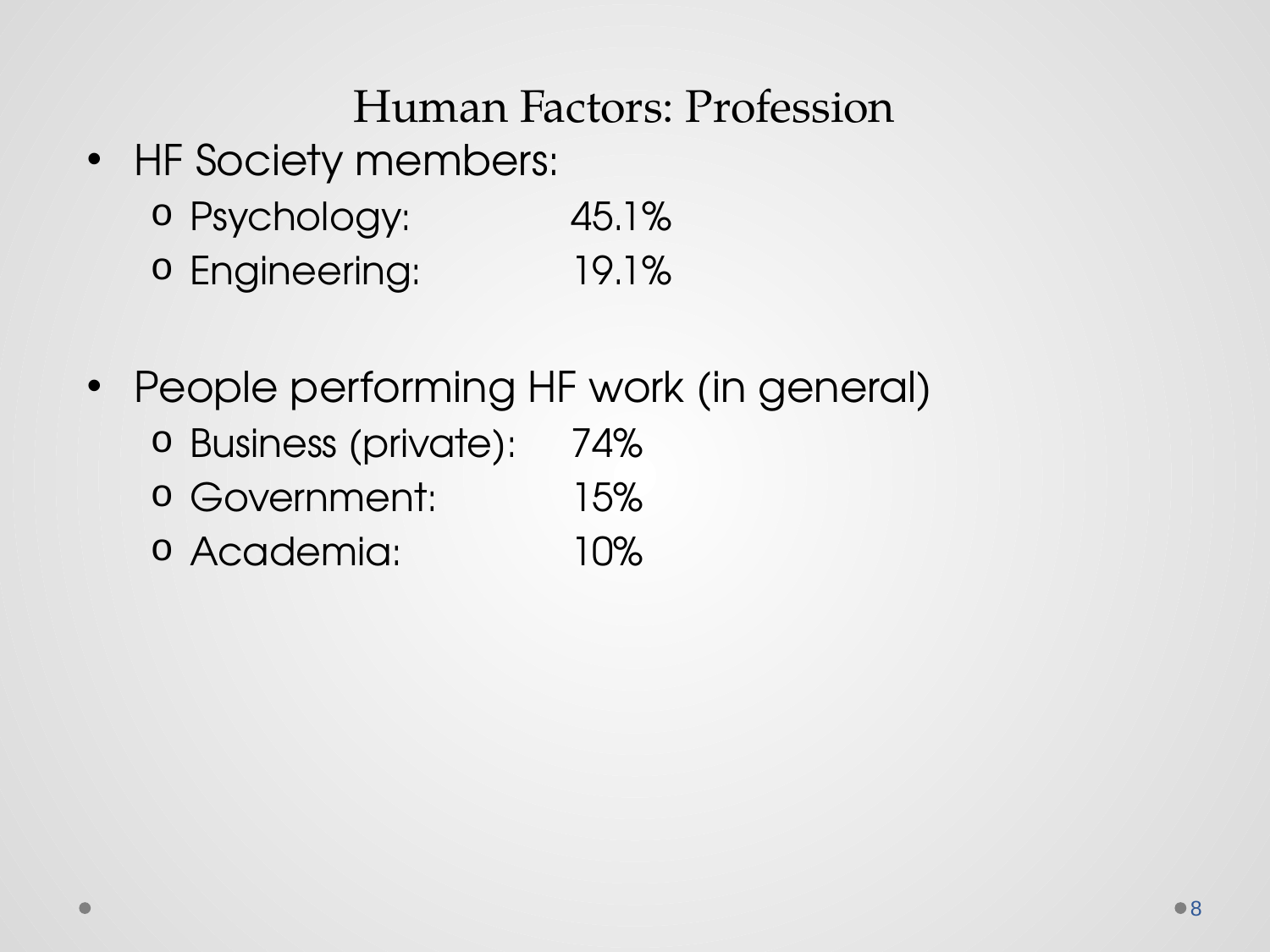

# Human Factors: Profession

HF Society members:
Psychology:		45.1%
Engineering:		19.1%

People performing HF work (in general)
Business (private):	74%
Government:		15%
Academia:		10%
8